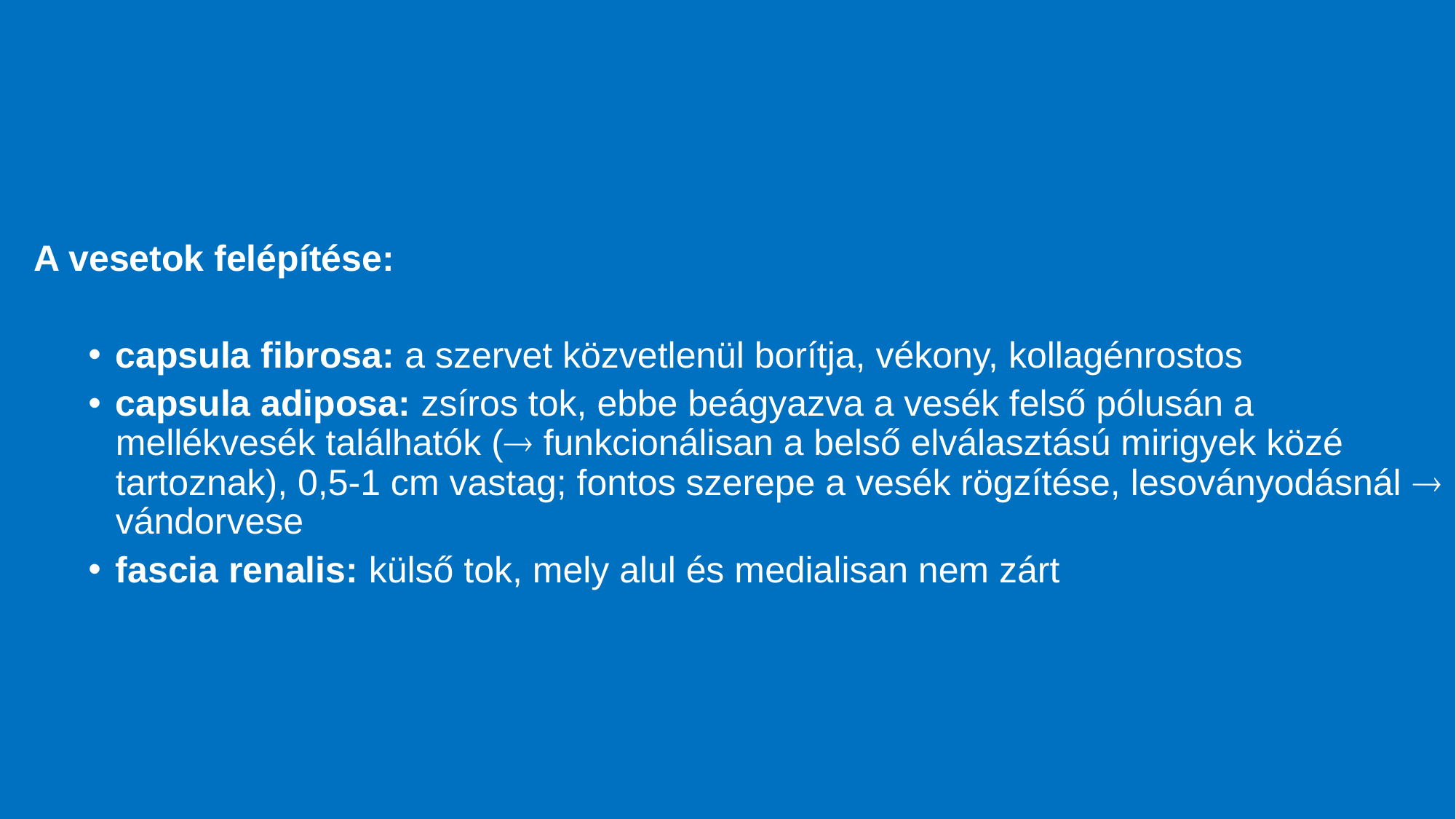

A vesetok felépítése:

capsula fibrosa: a szervet közvetlenül borítja, vékony, kollagénrostos
capsula adiposa: zsíros tok, ebbe beágyazva a vesék felső pólusán a mellékvesék találhatók (→ funkcionálisan a belső elválasztású mirigyek közé tartoznak), 0,5-1 cm vastag; fontos szerepe a vesék rögzítése, lesoványodásnál → vándorvese
fascia renalis: külső tok, mely alul és medialisan nem zárt